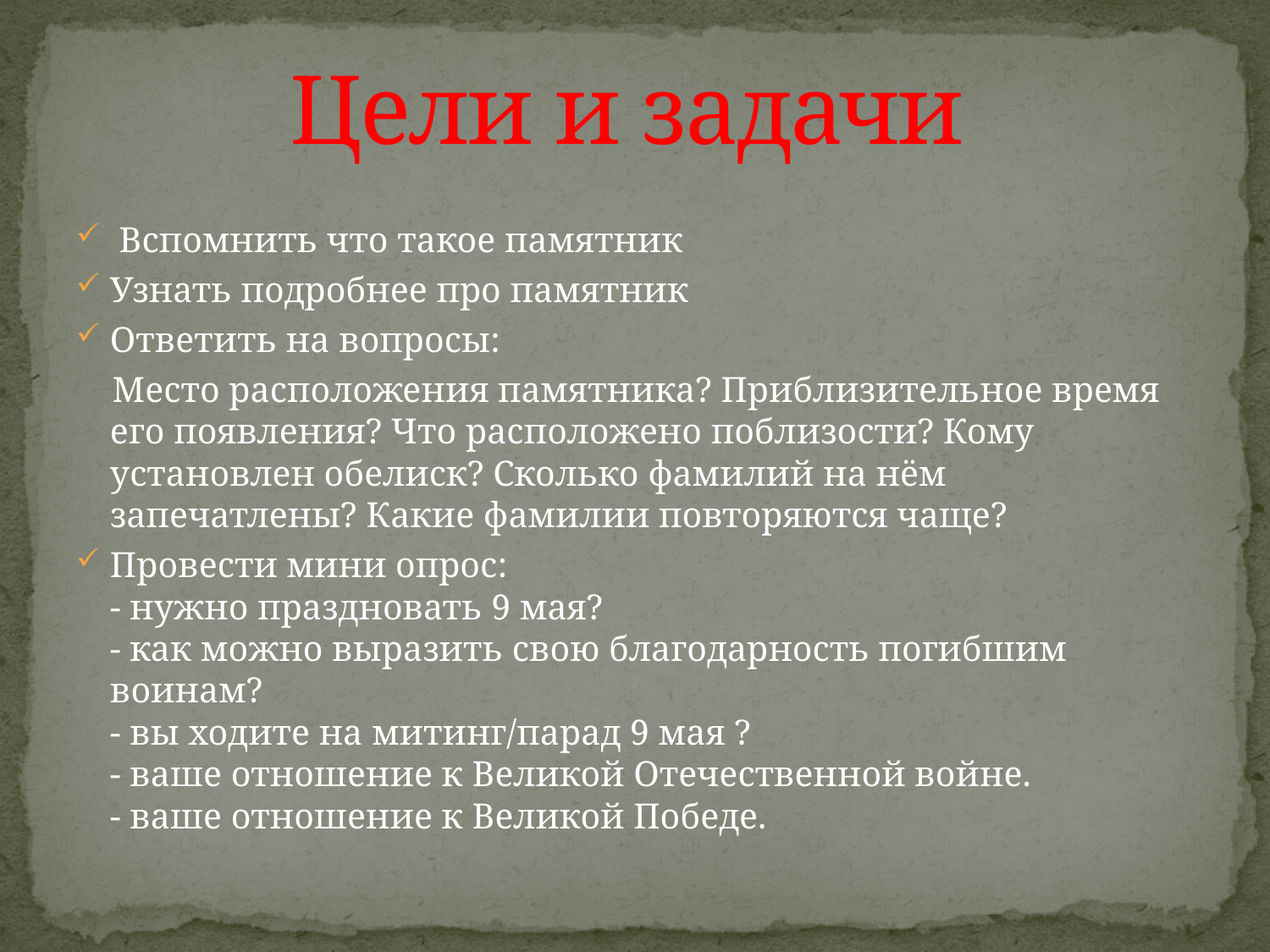

# Цели и задачи
 Вспомнить что такое памятник
Узнать подробнее про памятник
Ответить на вопросы:
    Место расположения памятника? Приблизительное время его появления? Что расположено поблизости? Кому установлен обелиск? Сколько фамилий на нём запечатлены? Какие фамилии повторяются чаще?
Провести мини опрос:
- нужно праздновать 9 мая?
- как можно выразить свою благодарность погибшим воинам?
- вы ходите на митинг/парад 9 мая ?
- ваше отношение к Великой Отечественной войне.
- ваше отношение к Великой Победе.